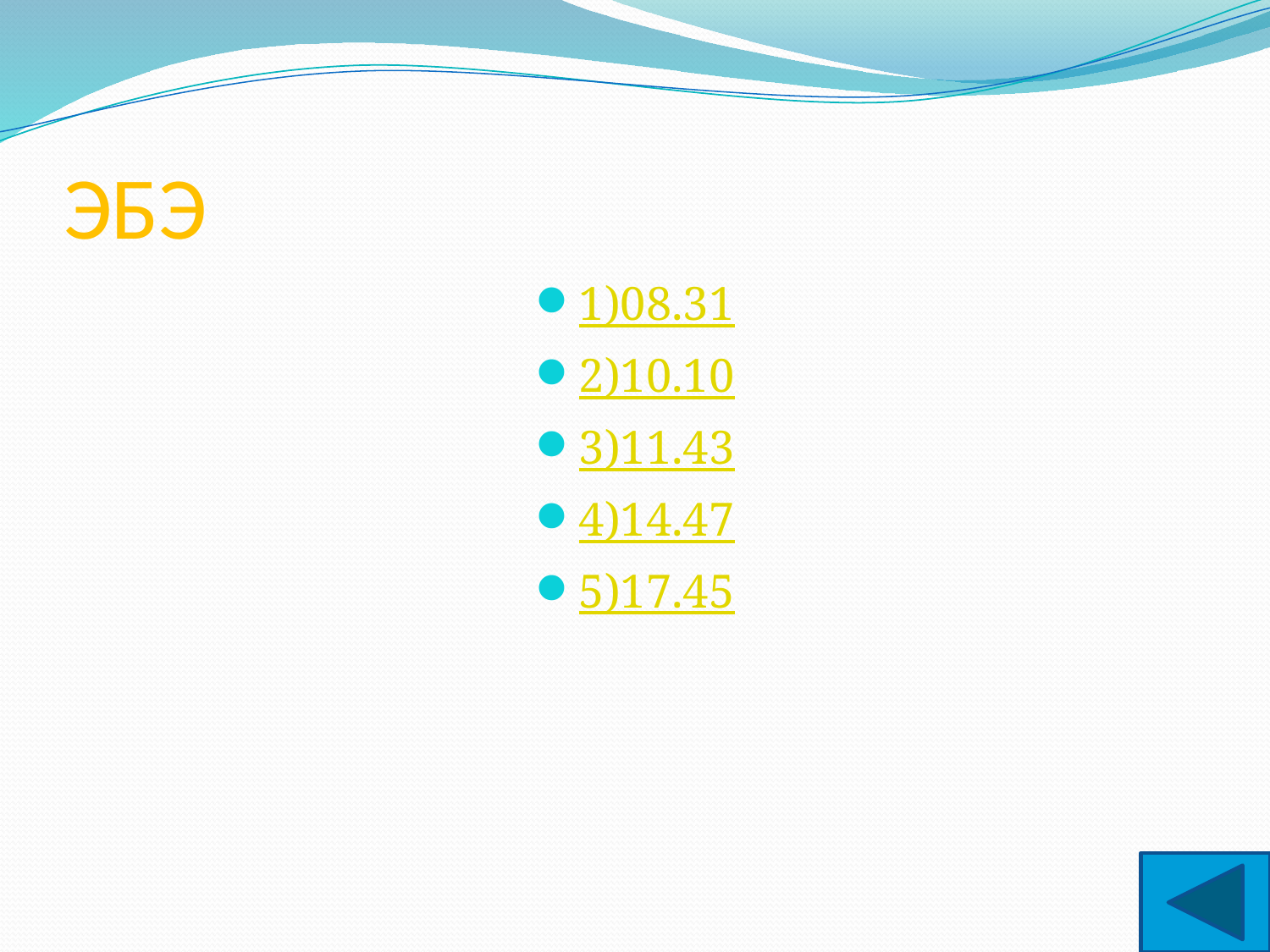

# ЭБЭ
1)08.31
2)10.10
3)11.43
4)14.47
5)17.45